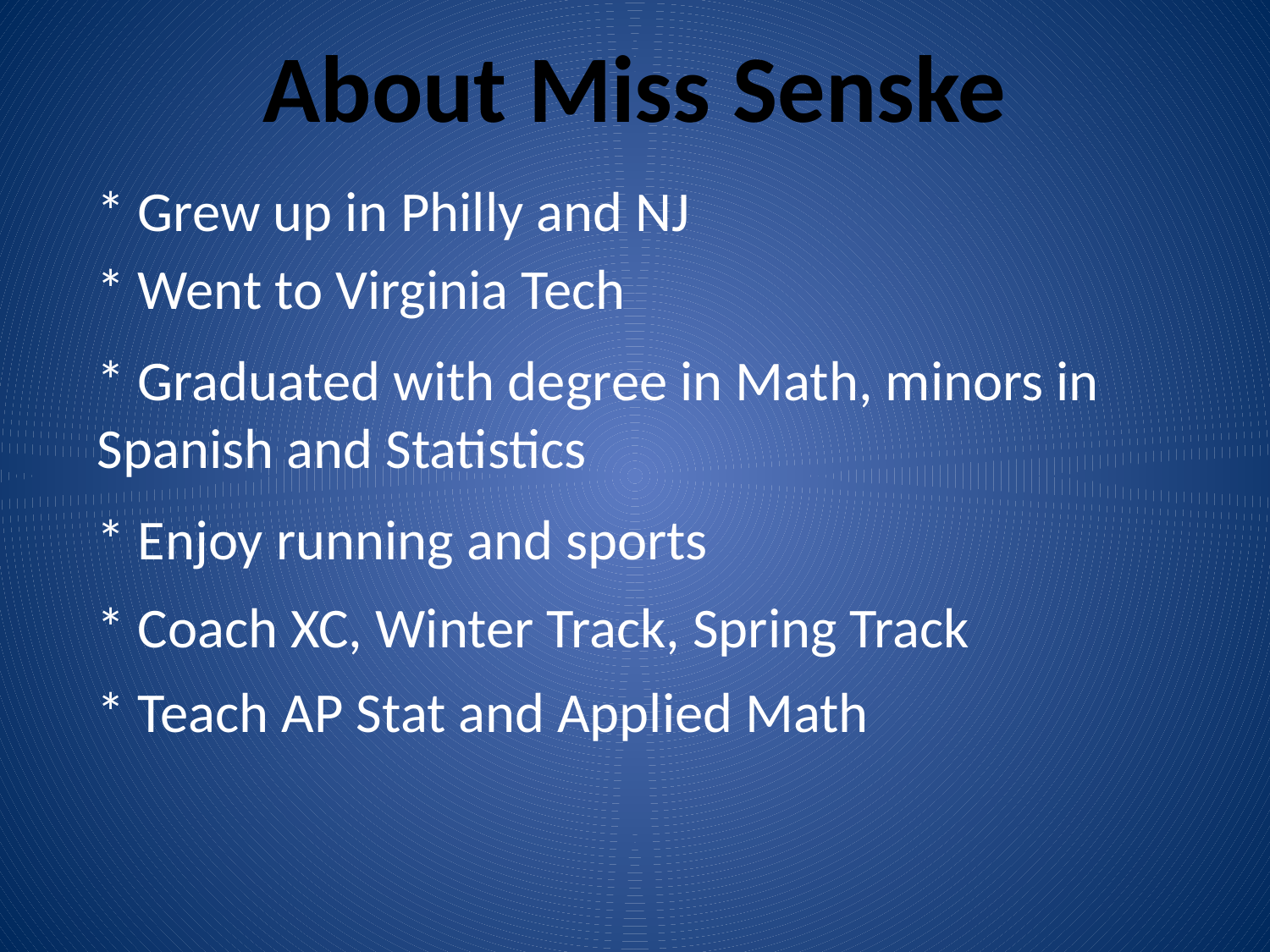

About Miss Senske
* Grew up in Philly and NJ
* Went to Virginia Tech
* Graduated with degree in Math, minors in Spanish and Statistics
* Enjoy running and sports
* Coach XC, Winter Track, Spring Track
* Teach AP Stat and Applied Math